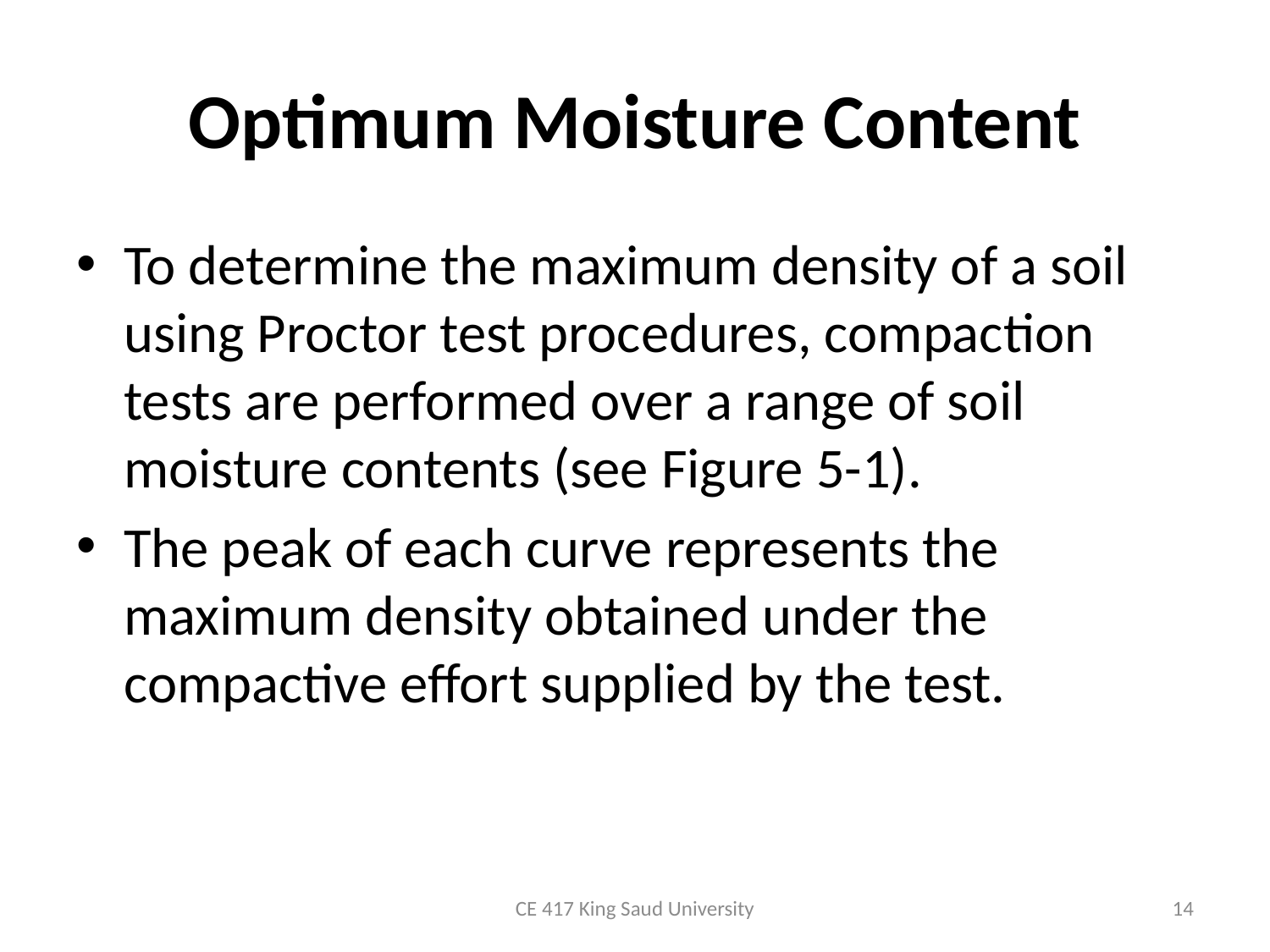

# Optimum Moisture Content
To determine the maximum density of a soil using Proctor test procedures, compaction tests are performed over a range of soil moisture contents (see Figure 5-1).
The peak of each curve represents the maximum density obtained under the compactive effort supplied by the test.
CE 417 King Saud University
14